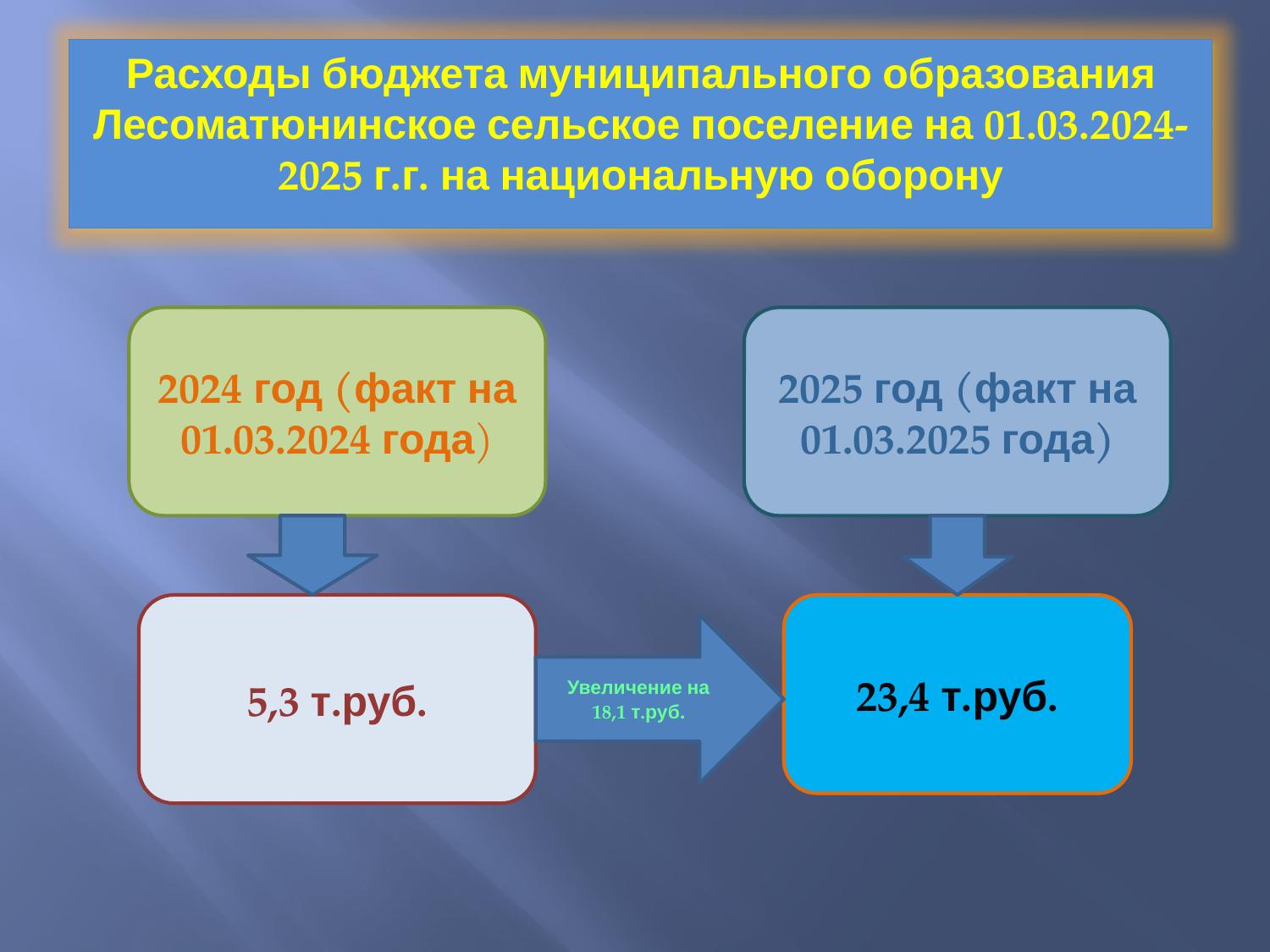

Расходы бюджета муниципального образования Лесоматюнинское сельское поселение на 01.03.2024-
2025 г.г. на национальную оборону
2024 год (факт на 01.03.2024 года)
2025 год (факт на 01.03.2025 года)

5,3 т.руб.
23,4 т.руб.
Увеличение на 18,1 т.руб.